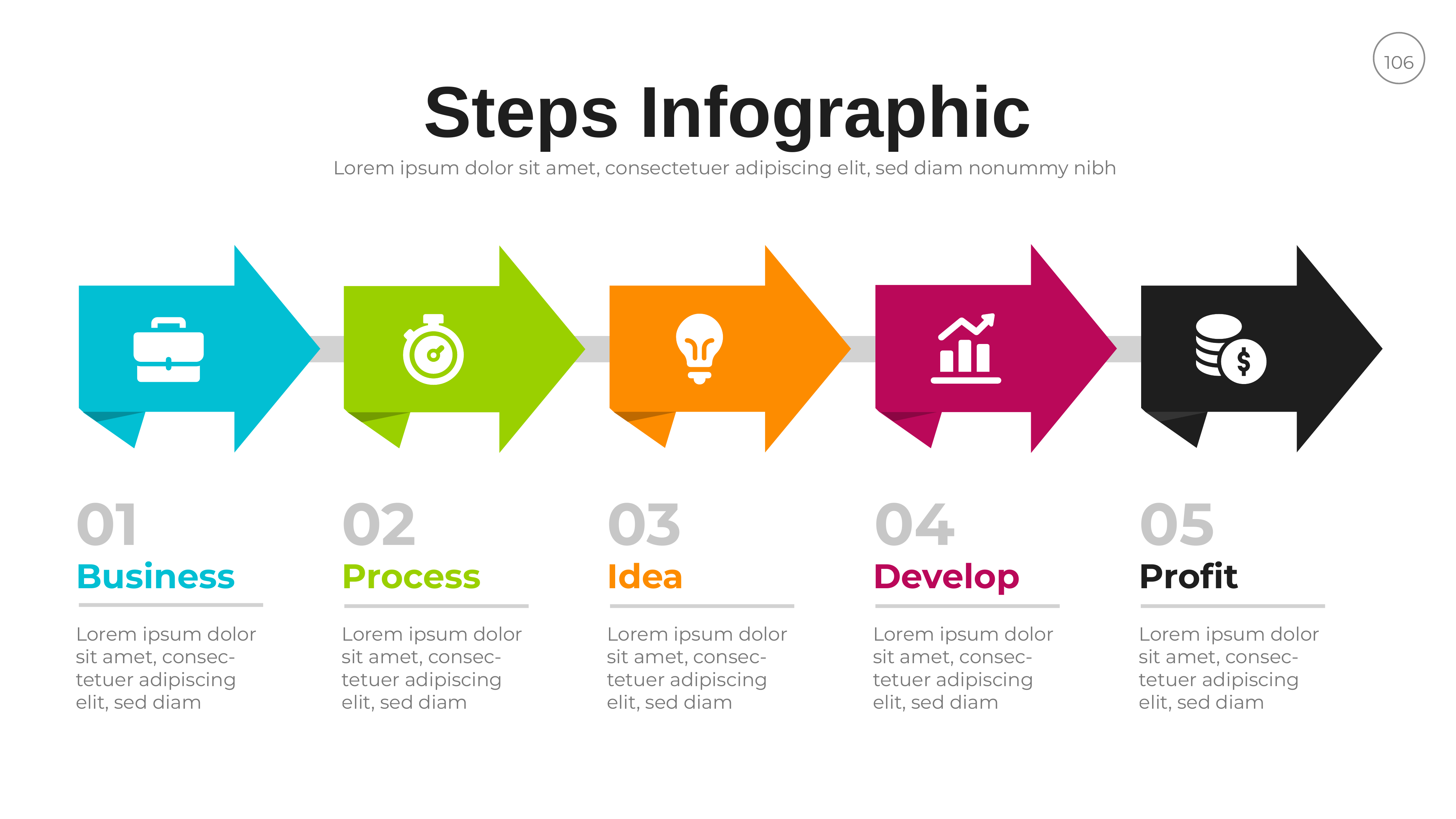

Steps Infographic
Lorem ipsum dolor sit amet, consectetuer adipiscing elit, sed diam nonummy nibh

01
02
03
04
05
Business
Process
Idea
Develop
Profit

Lorem ipsum dolor sit amet, consec-tetuer adipiscing elit, sed diam
Lorem ipsum dolor sit amet, consec-tetuer adipiscing elit, sed diam
Lorem ipsum dolor sit amet, consec-tetuer adipiscing elit, sed diam
Lorem ipsum dolor sit amet, consec-tetuer adipiscing elit, sed diam
Lorem ipsum dolor sit amet, consec-tetuer adipiscing elit, sed diam